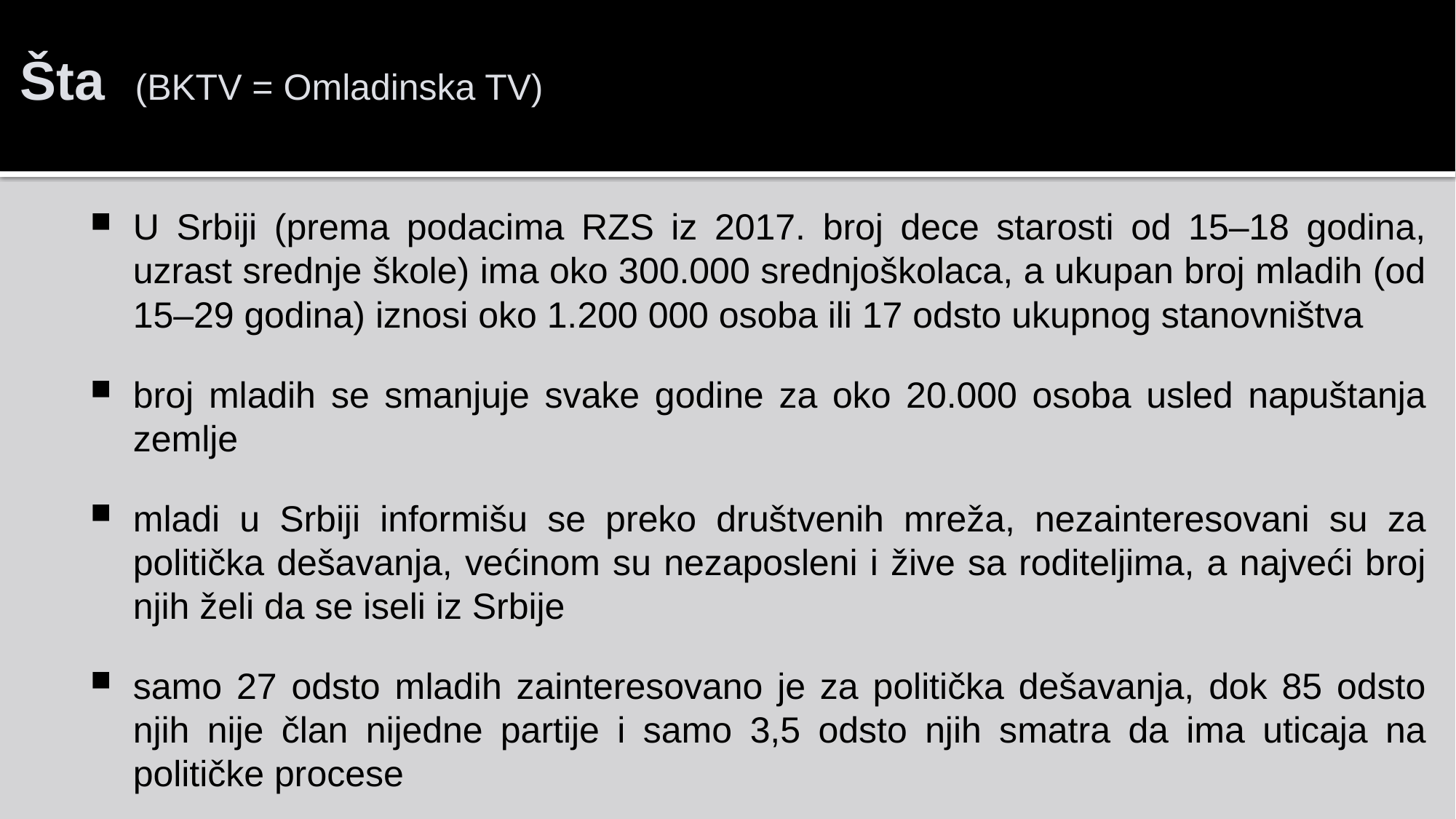

Šta  (BKTV = Omladinska TV)

U Srbiji (prema podacima RZS iz 2017. broj dece starosti od 15–18 godina, uzrast srednje škole) ima oko 300.000 srednjoškolaca, a ukupan broj mladih (od 15–29 godina) iznosi oko 1.200 000 osoba ili 17 odsto ukupnog stanovništva

broj mladih se smanjuje svake godine za oko 20.000 osoba usled napuštanja zemlje

mladi u Srbiji informišu se preko društvenih mreža, nezainteresovani su za politička dešavanja, većinom su nezaposleni i žive sa roditeljima, a najveći broj njih želi da se iseli iz Srbije

samo 27 odsto mladih zainteresovano je za politička dešavanja, dok 85 odsto njih nije član nijedne partije i samo 3,5 odsto njih smatra da ima uticaja na političke procese